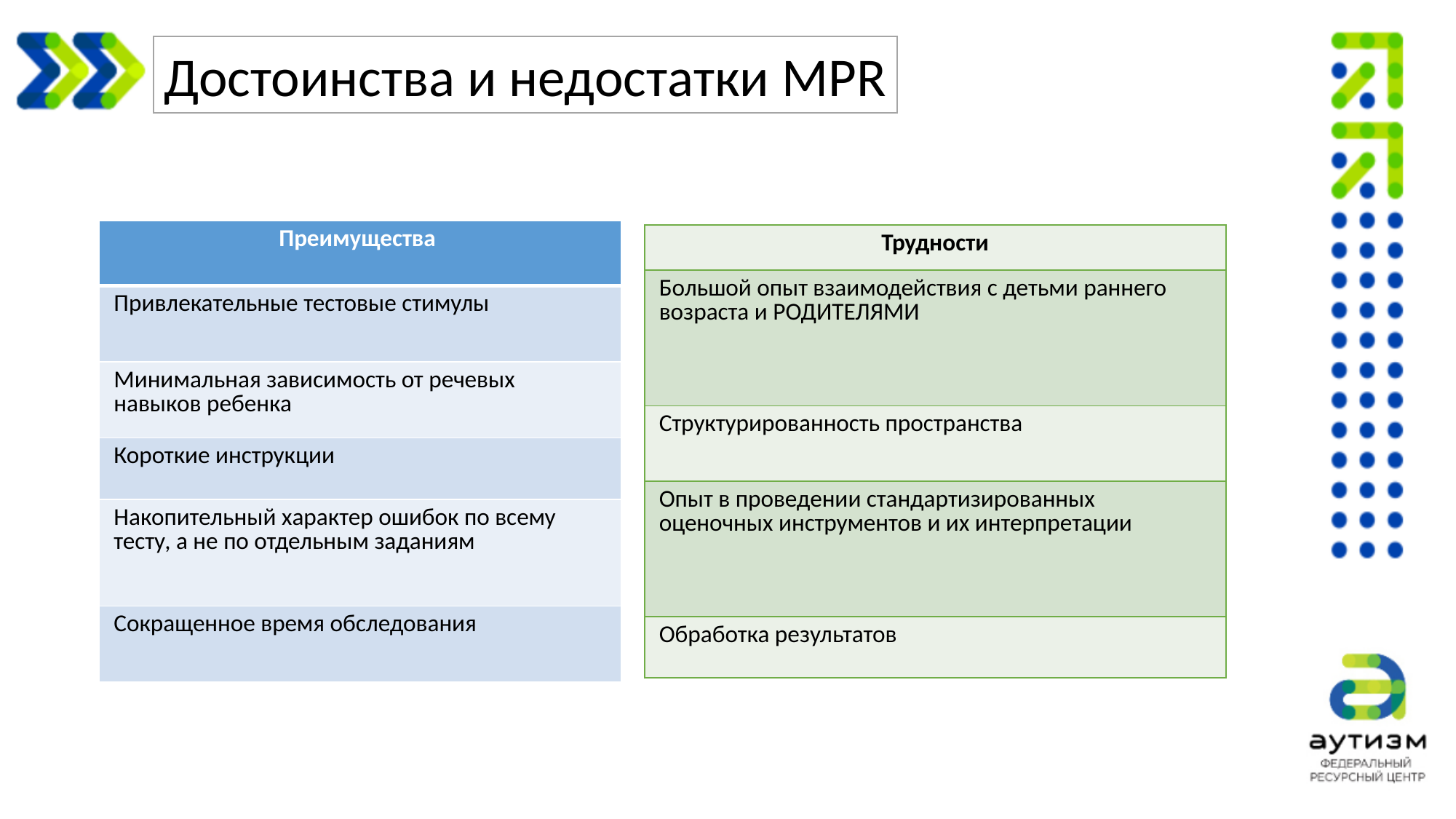

#
Достоинства и недостатки MPR
| Преимущества |
| --- |
| Привлекательные тестовые стимулы |
| Минимальная зависимость от речевых навыков ребенка |
| Короткие инструкции |
| Накопительный характер ошибок по всему тесту, а не по отдельным заданиям |
| Сокращенное время обследования |
| Трудности |
| --- |
| Большой опыт взаимодействия с детьми раннего возраста и РОДИТЕЛЯМИ |
| Структурированность пространства |
| Опыт в проведении стандартизированных оценочных инструментов и их интерпретации |
| Обработка результатов |